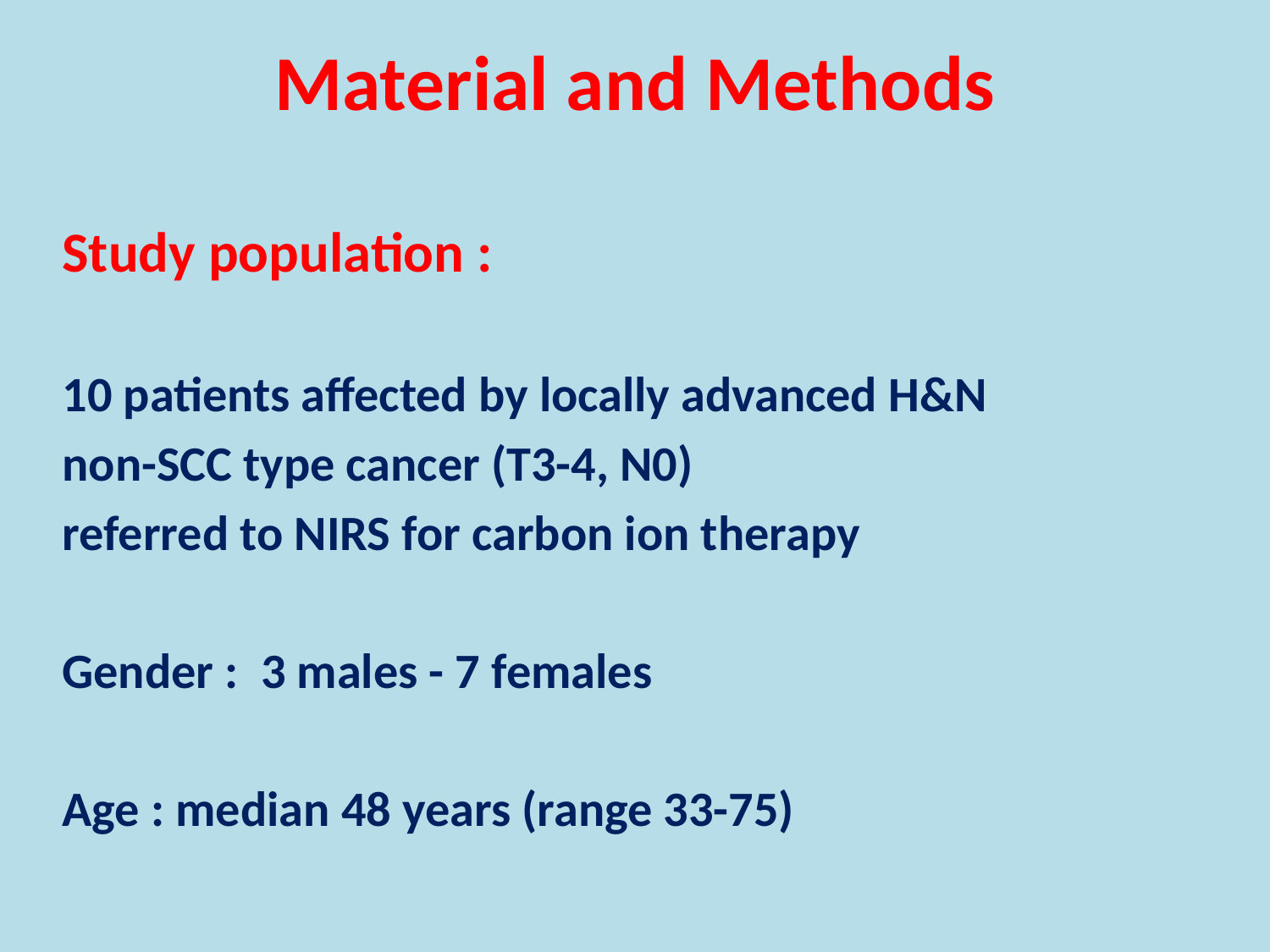

# Material and Methods

Study population :

10 patients affected by locally advanced H&N
non-SCC type cancer (T3-4, N0)
referred to NIRS for carbon ion therapy

Gender :  3 males - 7 females

Age : median 48 years (range 33-75)